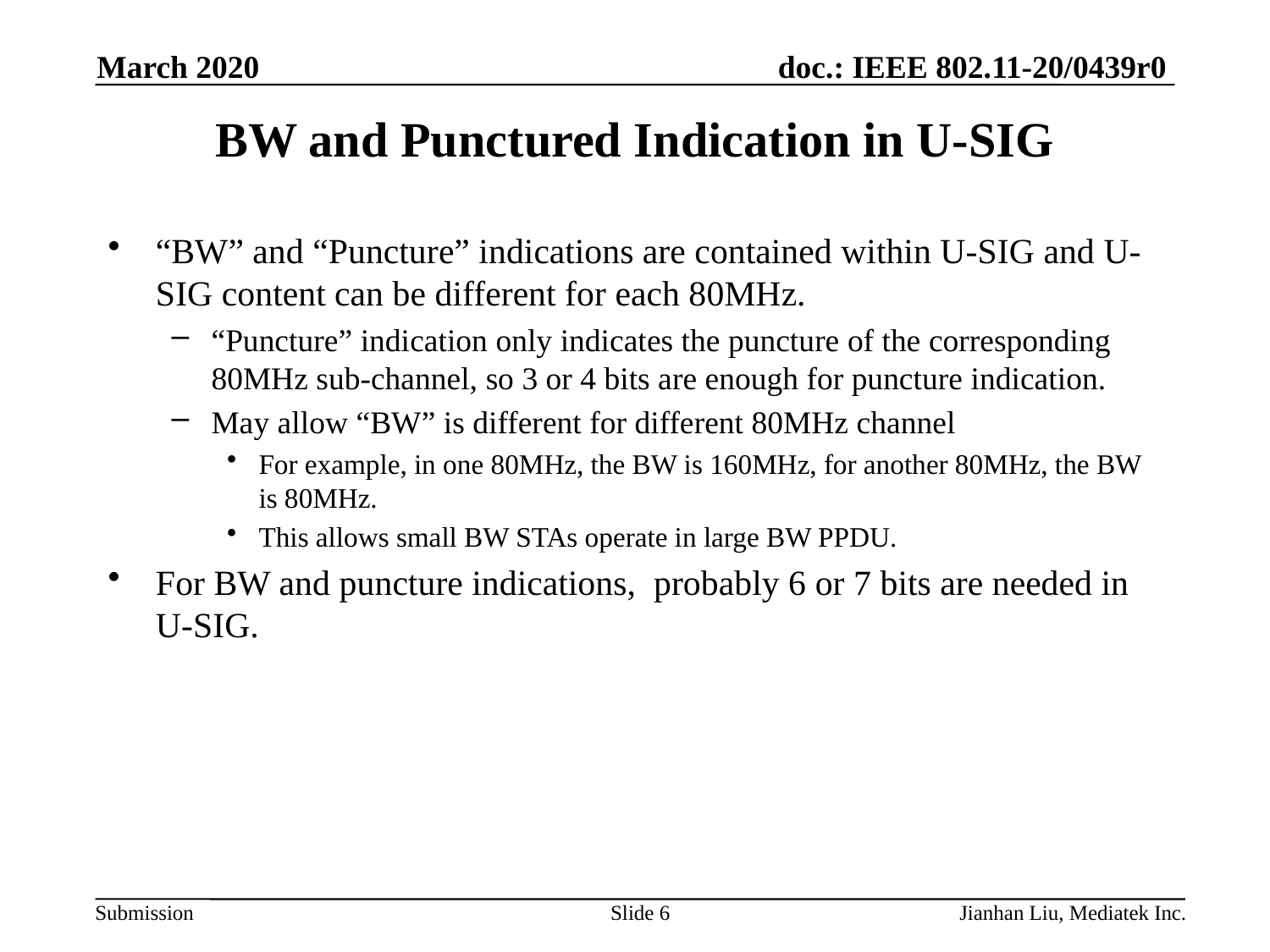

March 2020
# BW and Punctured Indication in U-SIG
“BW” and “Puncture” indications are contained within U-SIG and U-SIG content can be different for each 80MHz.
“Puncture” indication only indicates the puncture of the corresponding 80MHz sub-channel, so 3 or 4 bits are enough for puncture indication.
May allow “BW” is different for different 80MHz channel
For example, in one 80MHz, the BW is 160MHz, for another 80MHz, the BW is 80MHz.
This allows small BW STAs operate in large BW PPDU.
For BW and puncture indications,  probably 6 or 7 bits are needed in U-SIG.

Slide 6
Jianhan Liu, Mediatek Inc.